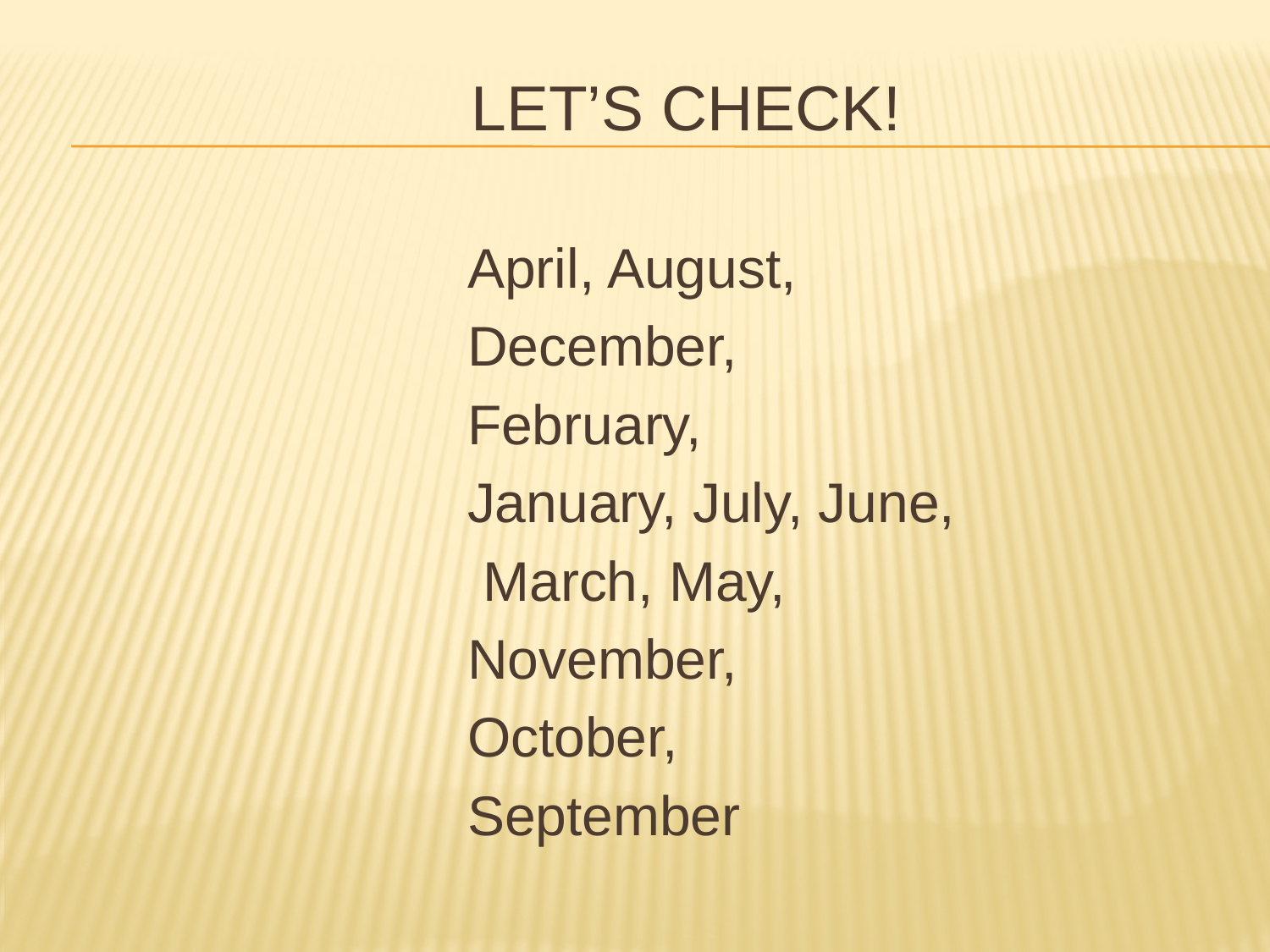

# Let’s check!
April, August,
December,
February,
January, July, June,
 March, May,
November,
October,
September